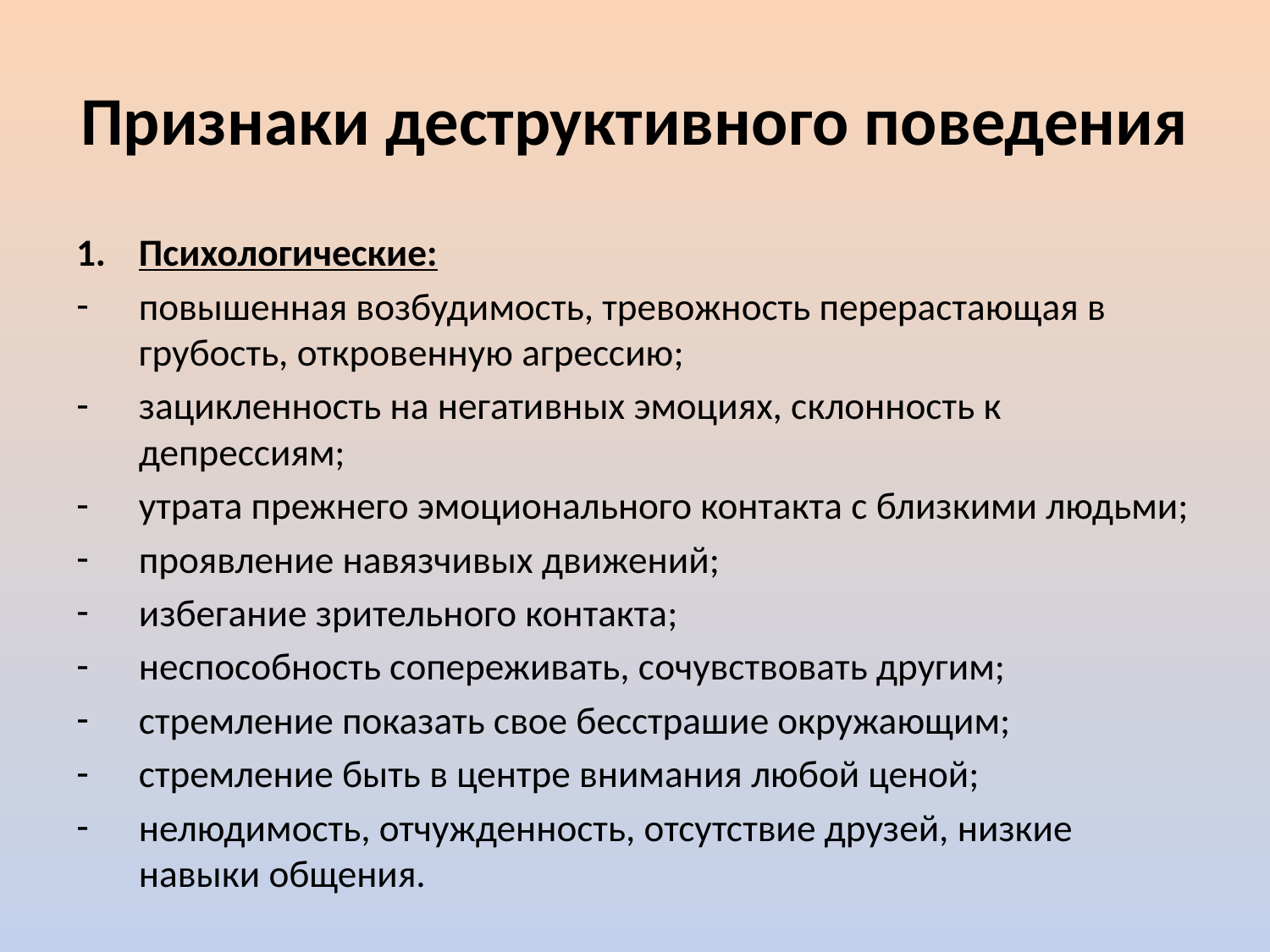

# Признаки деструктивного поведения
Психологические:
повышенная возбудимость, тревожность перерастающая в грубость, откровенную агрессию;
зацикленность на негативных эмоциях, склонность к депрессиям;
утрата прежнего эмоционального контакта с близкими людьми;
проявление навязчивых движений;
избегание зрительного контакта;
неспособность сопереживать, сочувствовать другим;
стремление показать свое бесстрашие окружающим;
стремление быть в центре внимания любой ценой;
нелюдимость, отчужденность, отсутствие друзей, низкие навыки общения.